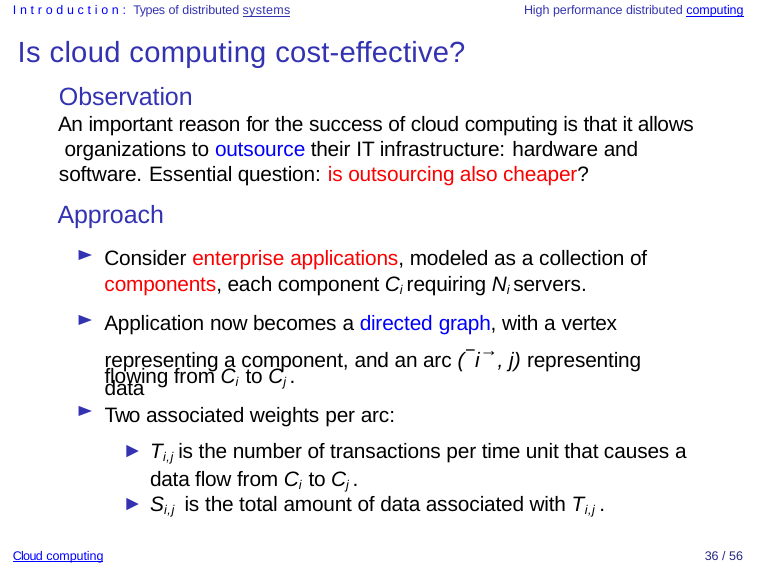

Introduction: Types of distributed systems	High performance distributed computing
# Is cloud computing cost-effective?
Observation
An important reason for the success of cloud computing is that it allows  organizations to outsource their IT infrastructure: hardware and  software. Essential question: is outsourcing also cheaper?
Approach
Consider enterprise applications, modeled as a collection of  components, each component Ci requiring Ni servers.
Application now becomes a directed graph, with a vertex
representing a component, and an arc (−i→, j) representing data
flowing from Ci  to Cj .
Two associated weights per arc:
Ti,j is the number of transactions per time unit that causes a  data flow from Ci  to Cj .
Si,j is the total amount of data associated with Ti,j .
Cloud computing
36 / 56